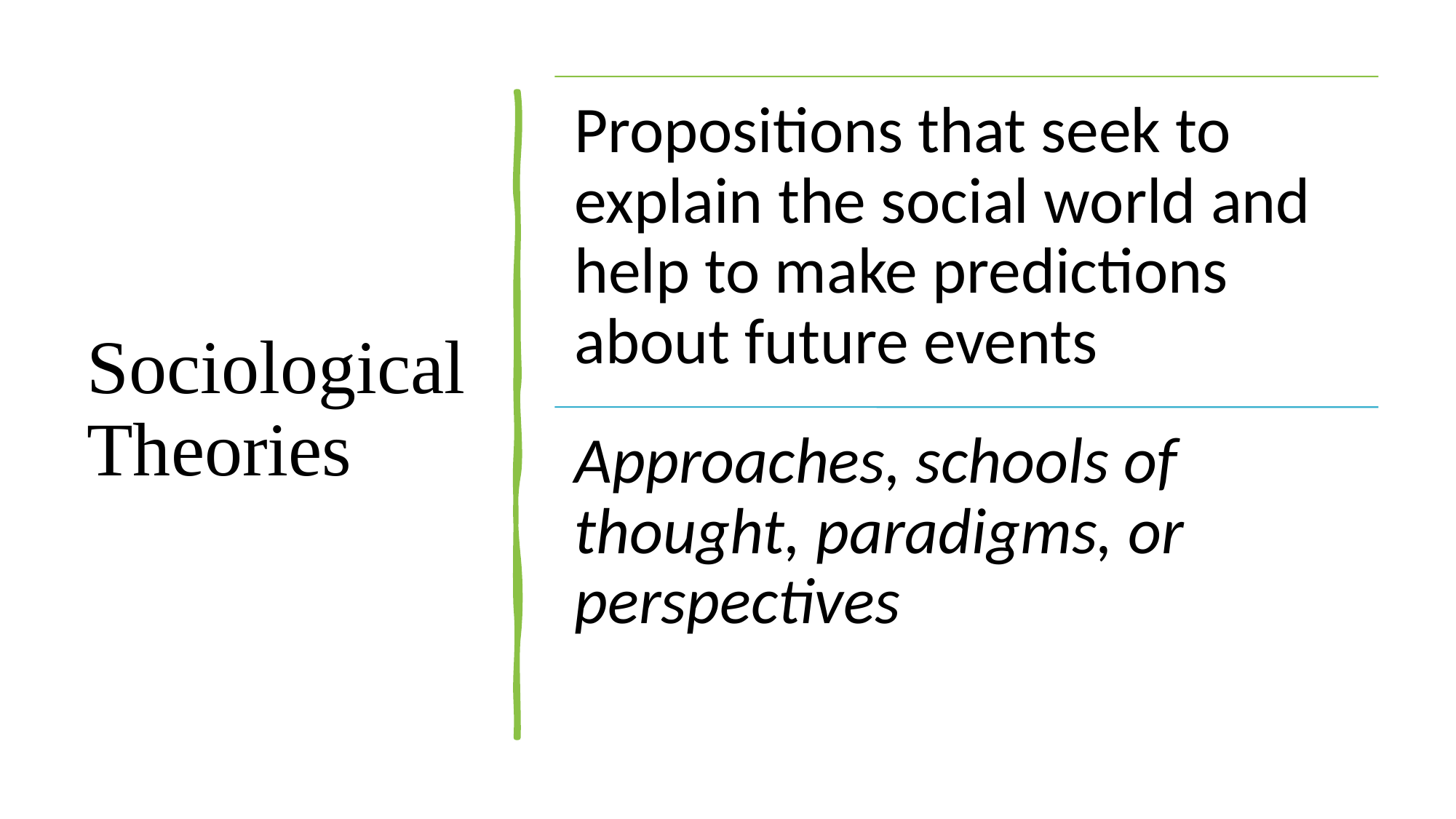

Propositions that seek to explain the social world and help to make predictions about future events
Approaches, schools of thought, paradigms, or perspectives
# Sociological Theories